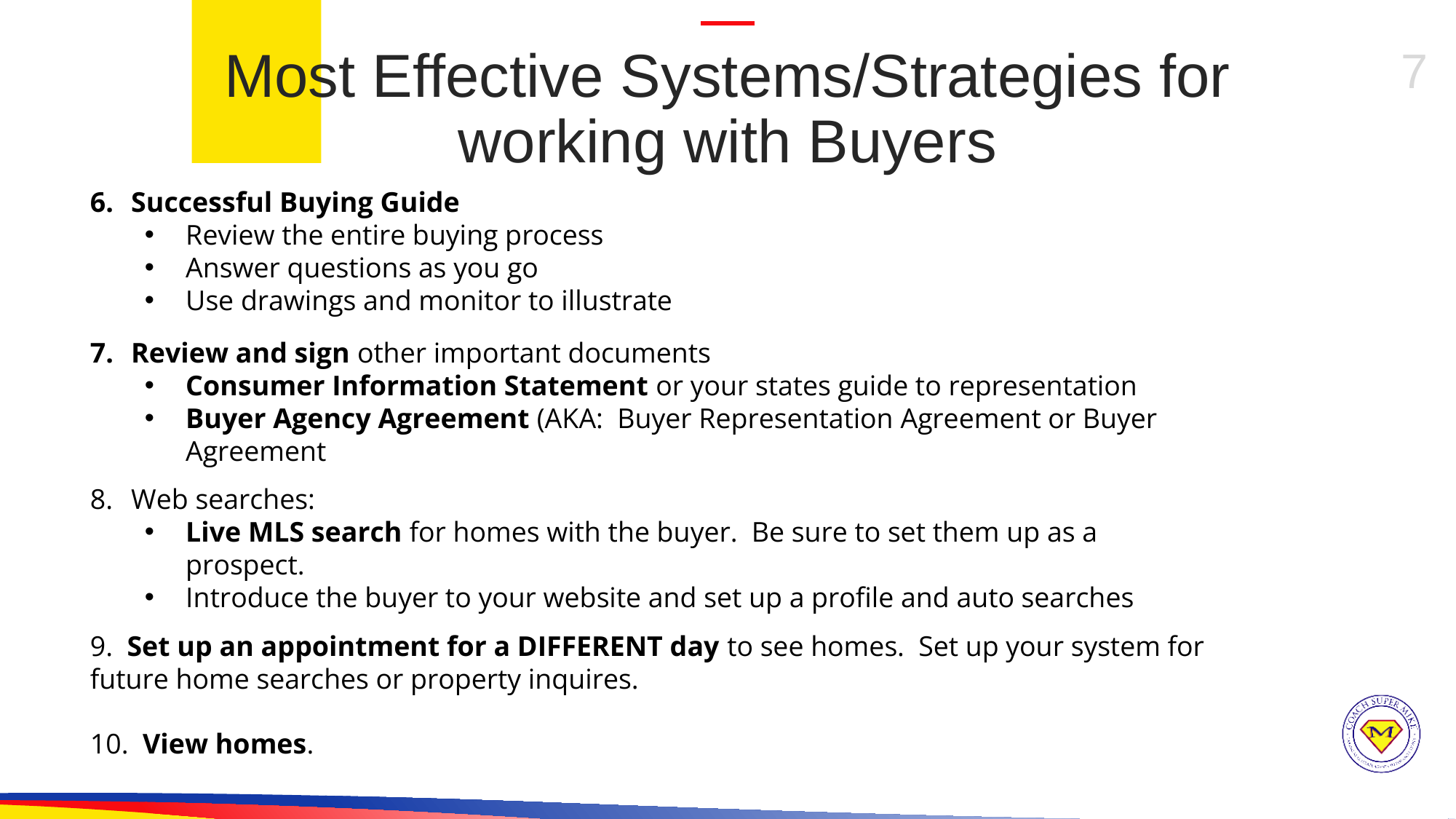

Most Effective Systems/Strategies for working with Buyers
Successful Buying Guide
Review the entire buying process
Answer questions as you go
Use drawings and monitor to illustrate
Review and sign other important documents
Consumer Information Statement or your states guide to representation
Buyer Agency Agreement (AKA:  Buyer Representation Agreement or Buyer Agreement
Web searches:
Live MLS search for homes with the buyer.  Be sure to set them up as a prospect.
Introduce the buyer to your website and set up a profile and auto searches
9.  Set up an appointment for a DIFFERENT day to see homes.  Set up your system for future home searches or property inquires.
10.  View homes.